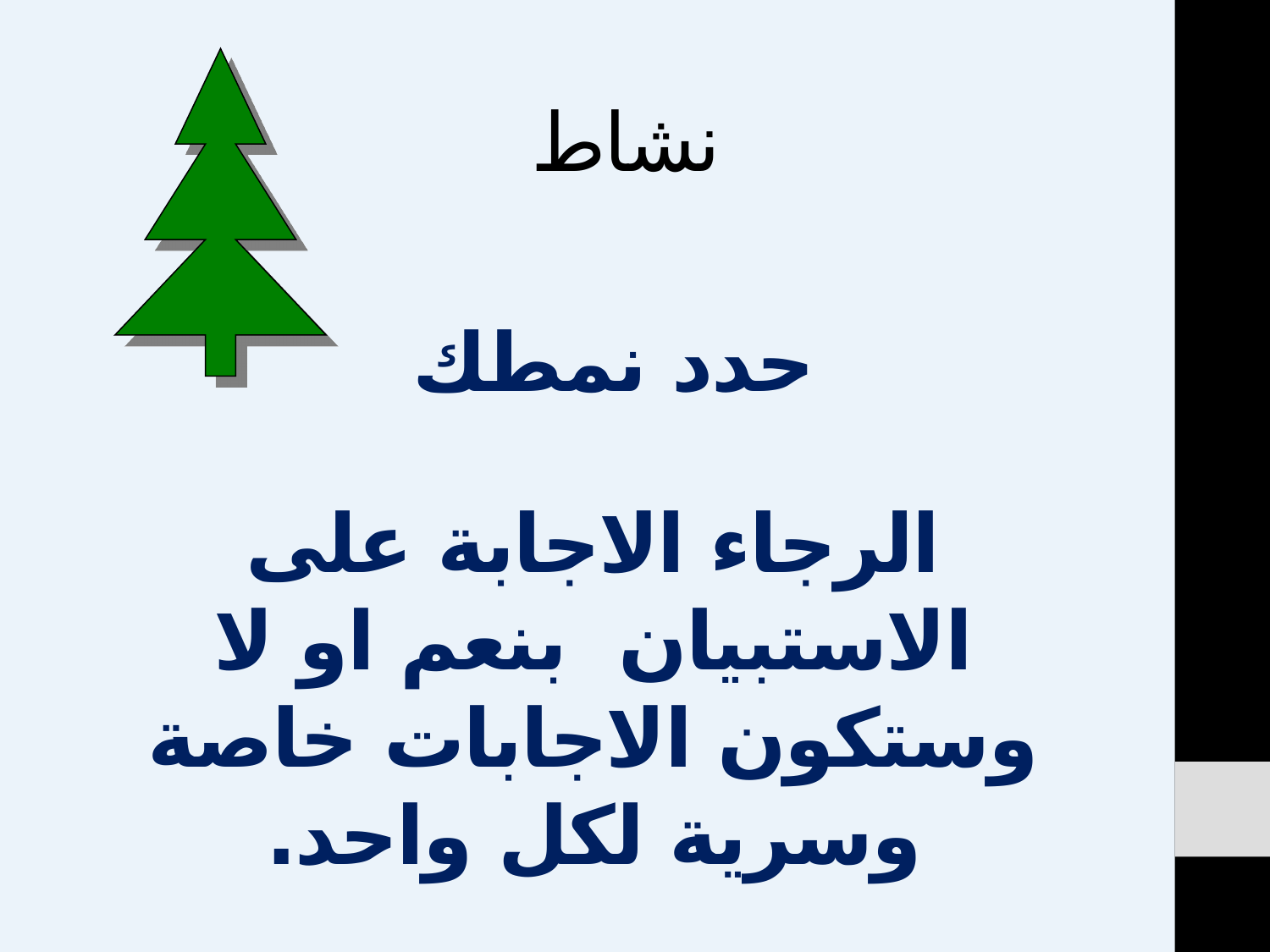

نشاط

حدد نمطك
# الرجاء الاجابة على الاستبيان  بنعم او لا وستكون الاجابات خاصة وسرية لكل واحد.